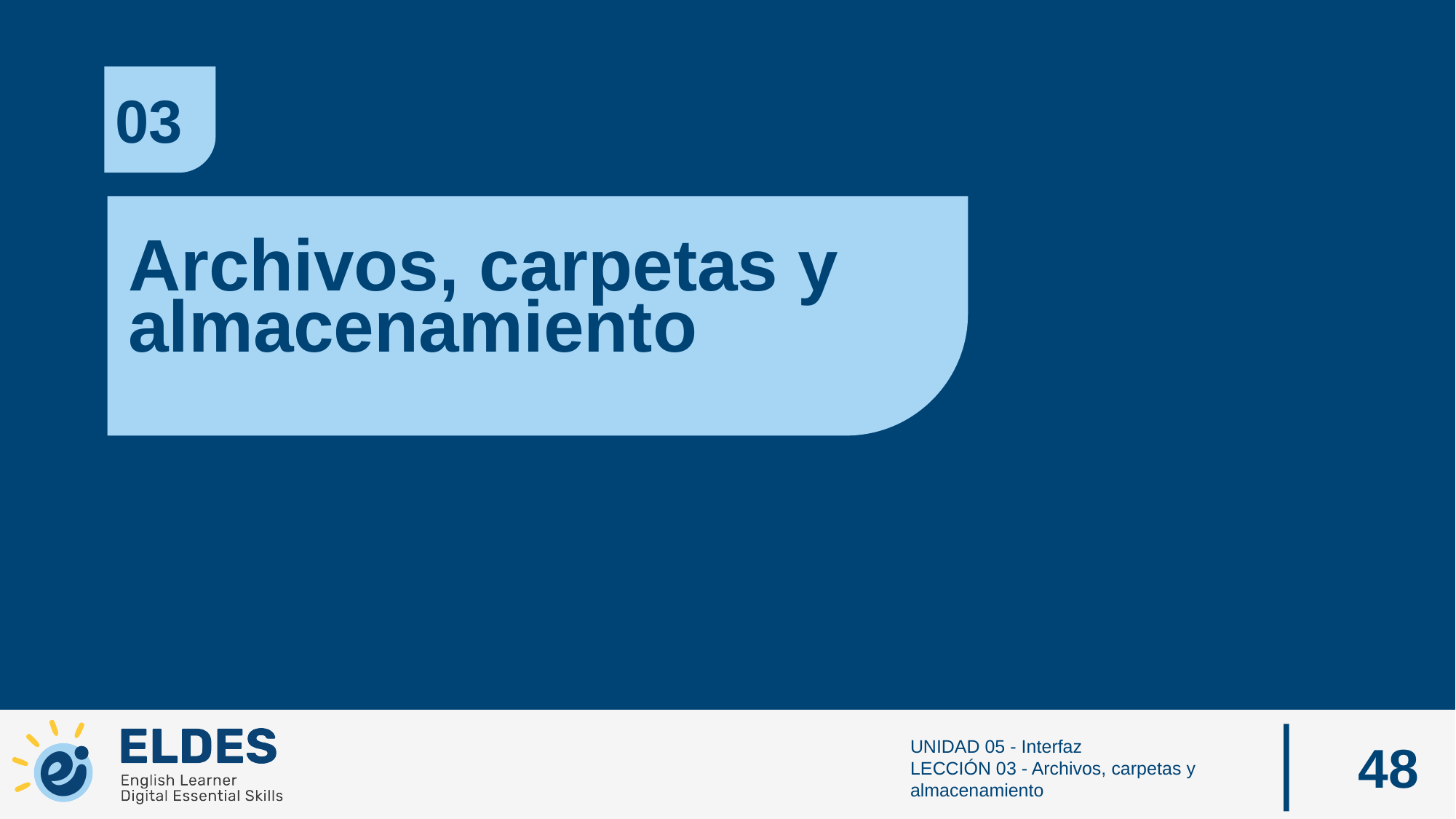

03
Archivos, carpetas y almacenamiento
48
UNIDAD 05 - Interfaz
LECCIÓN 03 - Archivos, carpetas y almacenamiento